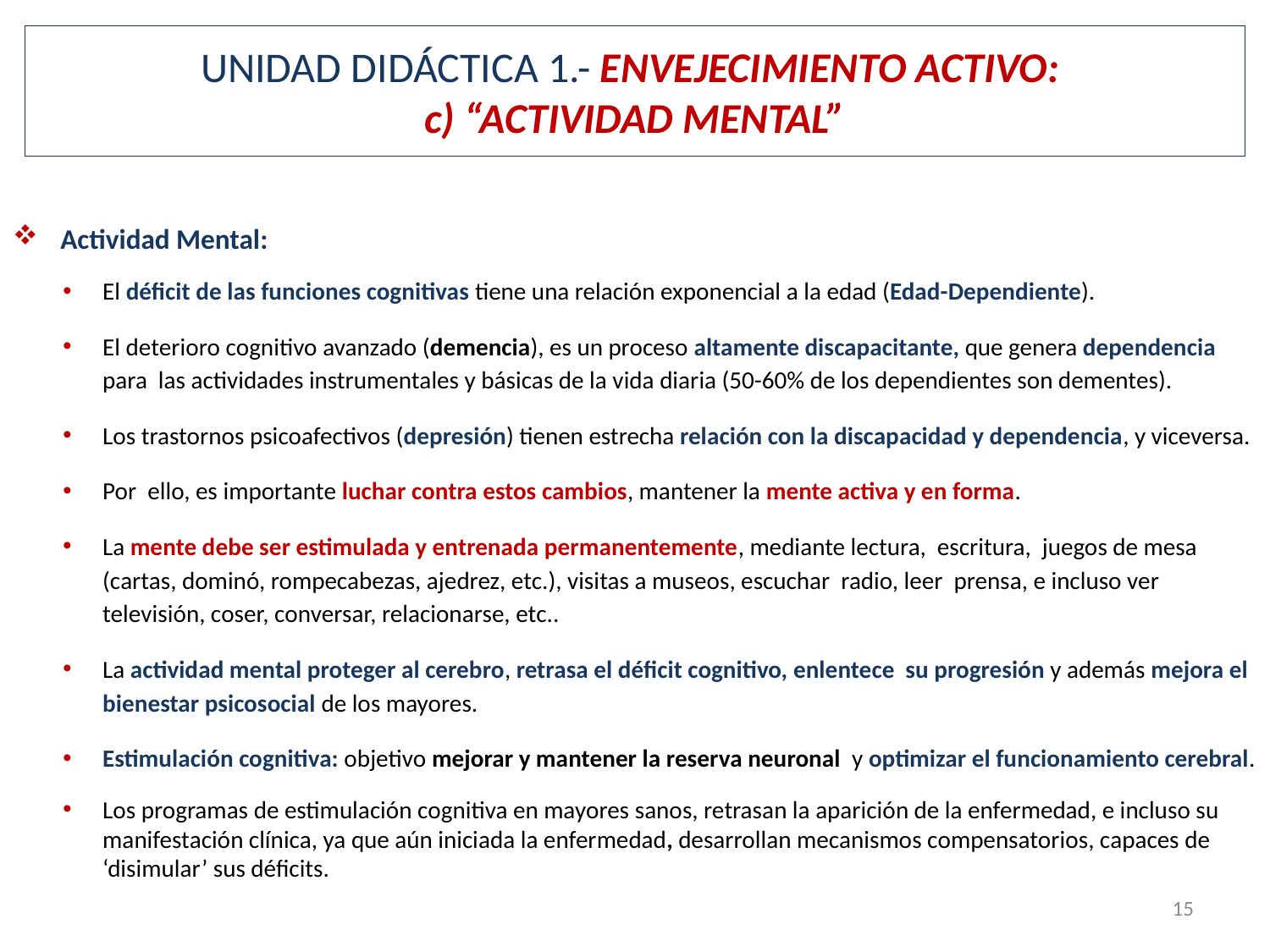

# UNIDAD DIDÁCTICA 1.- ENVEJECIMIENTO ACTIVO: c) “ACTIVIDAD MENTAL”

Actividad Mental:

El déficit de las funciones cognitivas tiene una relación exponencial a la edad (Edad-Dependiente).

El deterioro cognitivo avanzado (demencia), es un proceso altamente discapacitante, que genera dependencia para  las actividades instrumentales y básicas de la vida diaria (50-60% de los dependientes son dementes).

Los trastornos psicoafectivos (depresión) tienen estrecha relación con la discapacidad y dependencia, y viceversa.

Por  ello, es importante luchar contra estos cambios, mantener la mente activa y en forma.

La mente debe ser estimulada y entrenada permanentemente, mediante lectura,  escritura,  juegos de mesa (cartas, dominó, rompecabezas, ajedrez, etc.), visitas a museos, escuchar  radio, leer  prensa, e incluso ver televisión, coser, conversar, relacionarse, etc..

La actividad mental proteger al cerebro, retrasa el déficit cognitivo, enlentece  su progresión y además mejora el bienestar psicosocial de los mayores.

Estimulación cognitiva: objetivo mejorar y mantener la reserva neuronal  y optimizar el funcionamiento cerebral.

Los programas de estimulación cognitiva en mayores sanos, retrasan la aparición de la enfermedad, e incluso su manifestación clínica, ya que aún iniciada la enfermedad, desarrollan mecanismos compensatorios, capaces de ‘disimular’ sus déficits.

Disminución de la participación

15